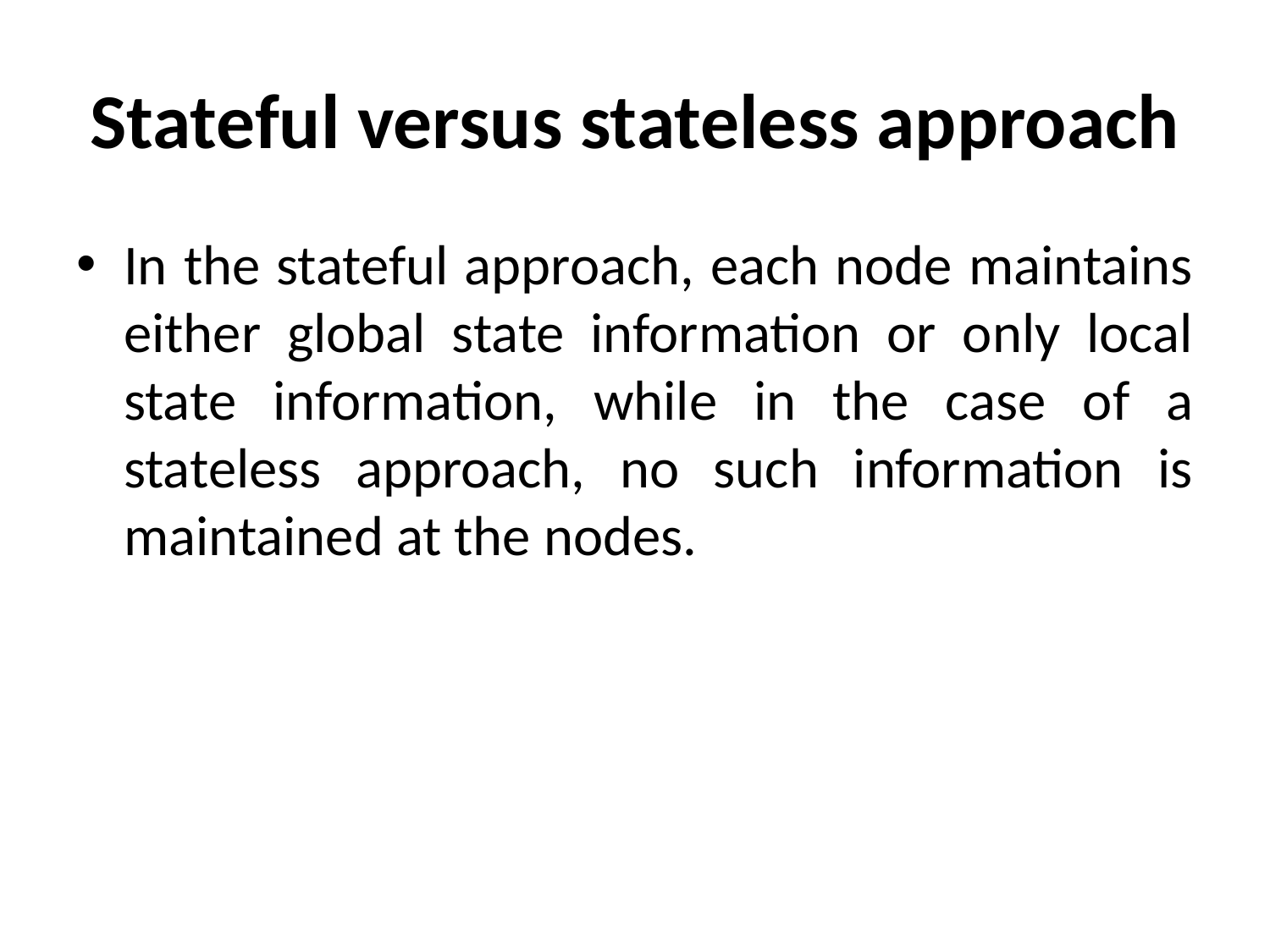

# Stateful versus stateless approach
In the stateful approach, each node maintains either global state information or only local state information, while in the case of a stateless approach, no such information is maintained at the nodes.